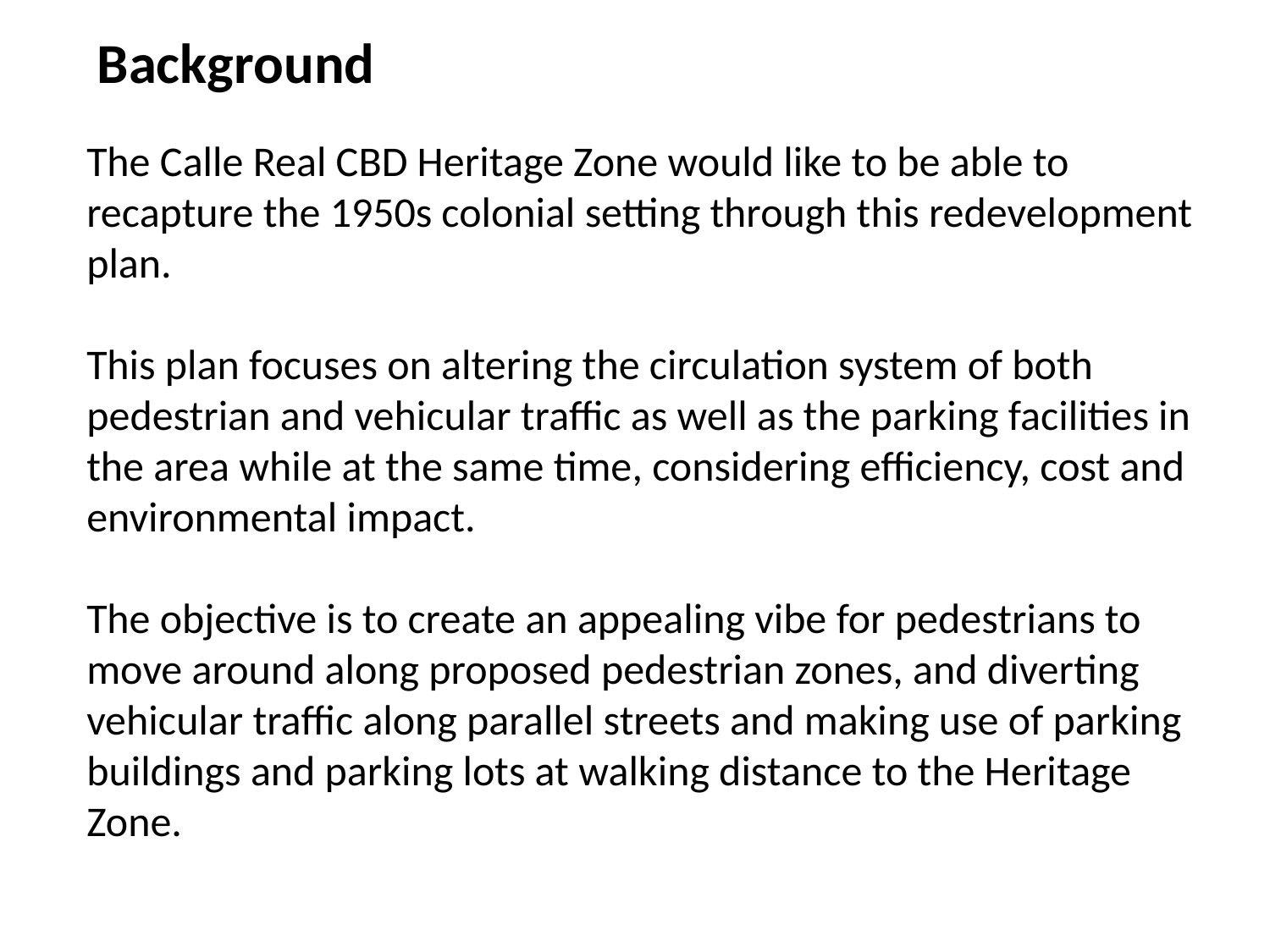

Background
The Calle Real CBD Heritage Zone would like to be able to recapture the 1950s colonial setting through this redevelopment plan.

This plan focuses on altering the circulation system of both pedestrian and vehicular traffic as well as the parking facilities in the area while at the same time, considering efficiency, cost and environmental impact.

The objective is to create an appealing vibe for pedestrians to move around along proposed pedestrian zones, and diverting vehicular traffic along parallel streets and making use of parking buildings and parking lots at walking distance to the Heritage Zone.